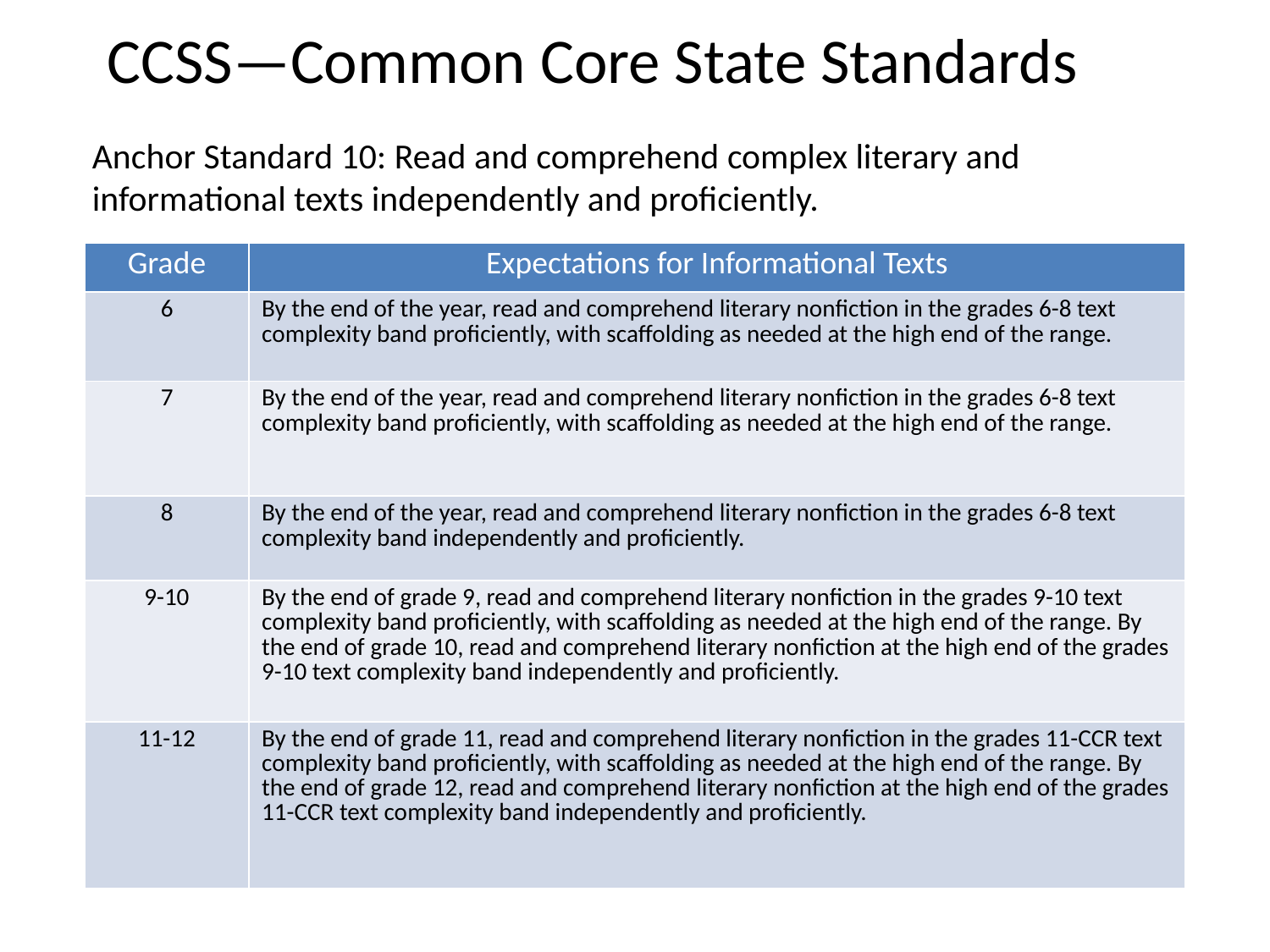

# CCSS—Common Core State Standards
Anchor Standard 10: Read and comprehend complex literary and informational texts independently and proficiently.

| Grade | Expectations for Informational Texts |
| --- | --- |
| 6 | By the end of the year, read and comprehend literary nonfiction in the grades 6-8 text complexity band proficiently, with scaffolding as needed at the high end of the range. |
| 7 | By the end of the year, read and comprehend literary nonfiction in the grades 6-8 text complexity band proficiently, with scaffolding as needed at the high end of the range. |
| 8 | By the end of the year, read and comprehend literary nonfiction in the grades 6-8 text complexity band independently and proficiently. |
| 9-10 | By the end of grade 9, read and comprehend literary nonfiction in the grades 9-10 text complexity band proficiently, with scaffolding as needed at the high end of the range. By the end of grade 10, read and comprehend literary nonfiction at the high end of the grades 9-10 text complexity band independently and proficiently. |
| 11-12 | By the end of grade 11, read and comprehend literary nonfiction in the grades 11-CCR text complexity band proficiently, with scaffolding as needed at the high end of the range. By the end of grade 12, read and comprehend literary nonfiction at the high end of the grades 11-CCR text complexity band independently and proficiently. |